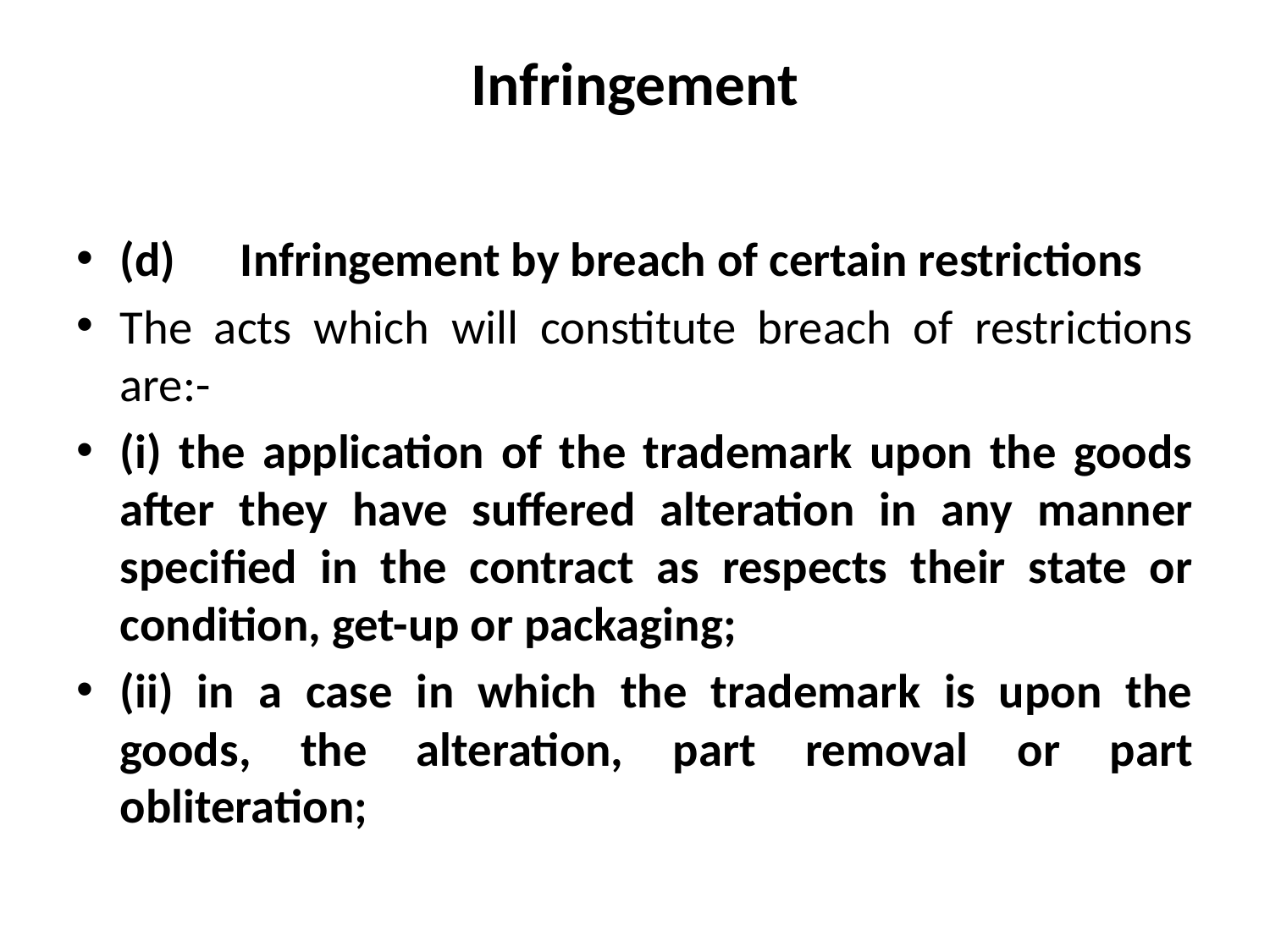

# Infringement
(d)      Infringement by breach of certain restrictions
The acts which will constitute breach of restrictions are:-
(i) the application of the trademark upon the goods after they have suffered alteration in any manner specified in the contract as respects their state or condition, get-up or packaging;
(ii) in a case in which the trademark is upon the goods, the alteration, part removal or part obliteration;